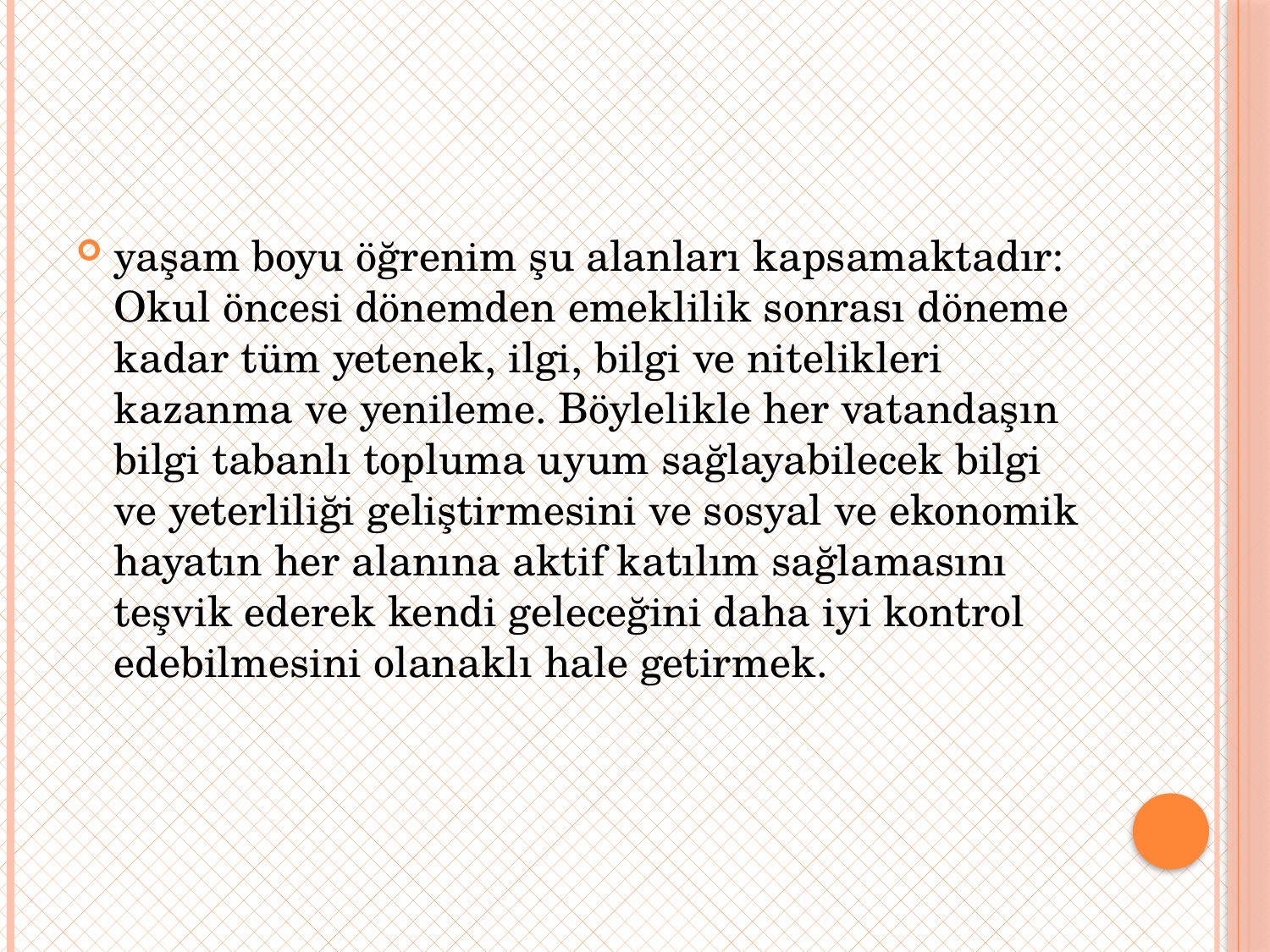

yaşam boyu öğrenim şu alanları kapsamaktadır: Okul öncesi dönemden emeklilik sonrası döneme kadar tüm yetenek, ilgi, bilgi ve nitelikleri kazanma ve yenileme. Böylelikle her vatandaşın bilgi tabanlı topluma uyum sağlayabilecek bilgi ve yeterliliği geliştirmesini ve sosyal ve ekonomik hayatın her alanına aktif katılım sağlamasını teşvik ederek kendi geleceğini daha iyi kontrol edebilmesini olanaklı hale getirmek.